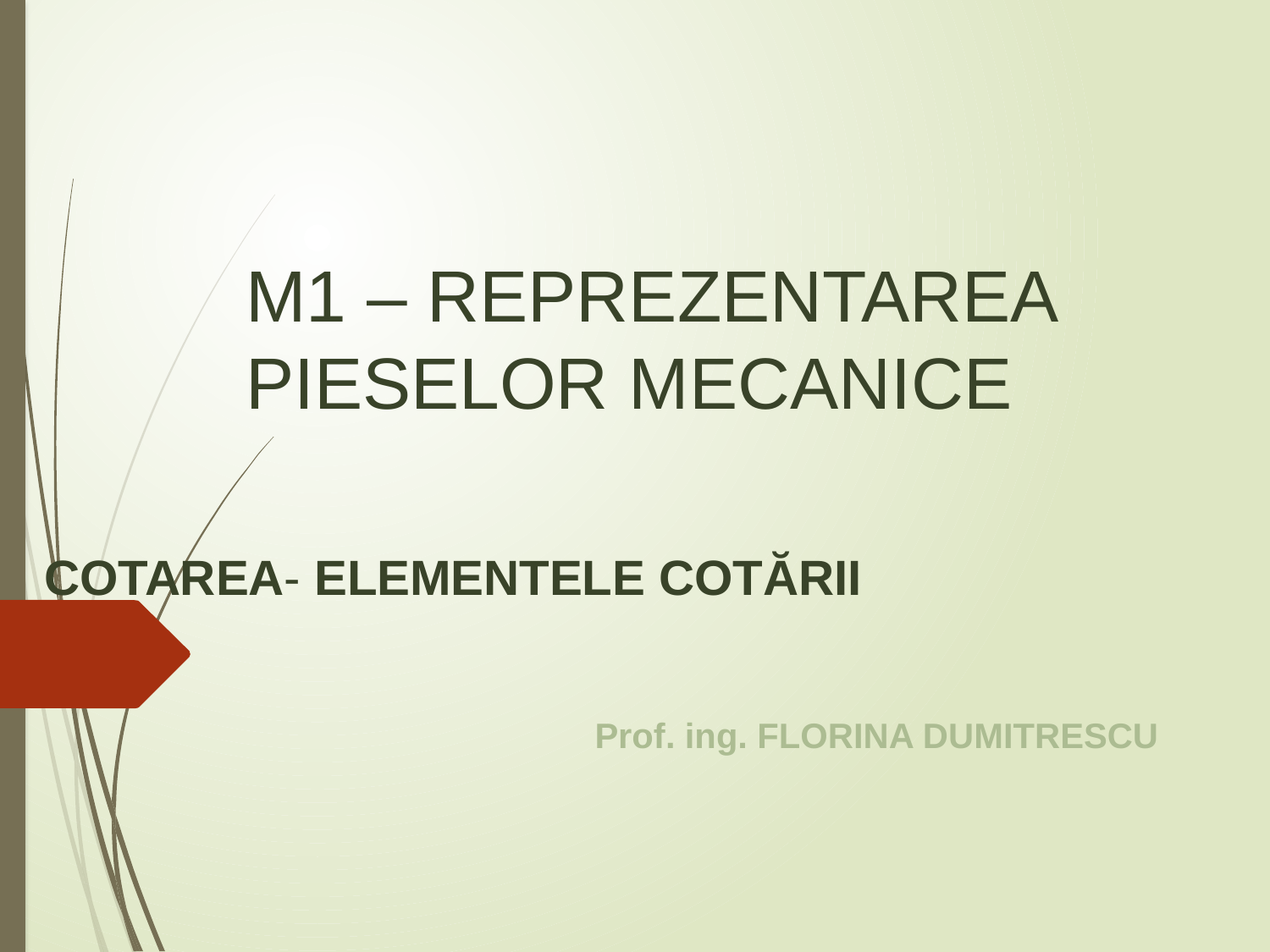

# M1 – REPREZENTAREA PIESELOR MECANICE
COTAREA- ELEMENTELE COTĂRII

                                        Prof. ing. FLORINA DUMITRESCU